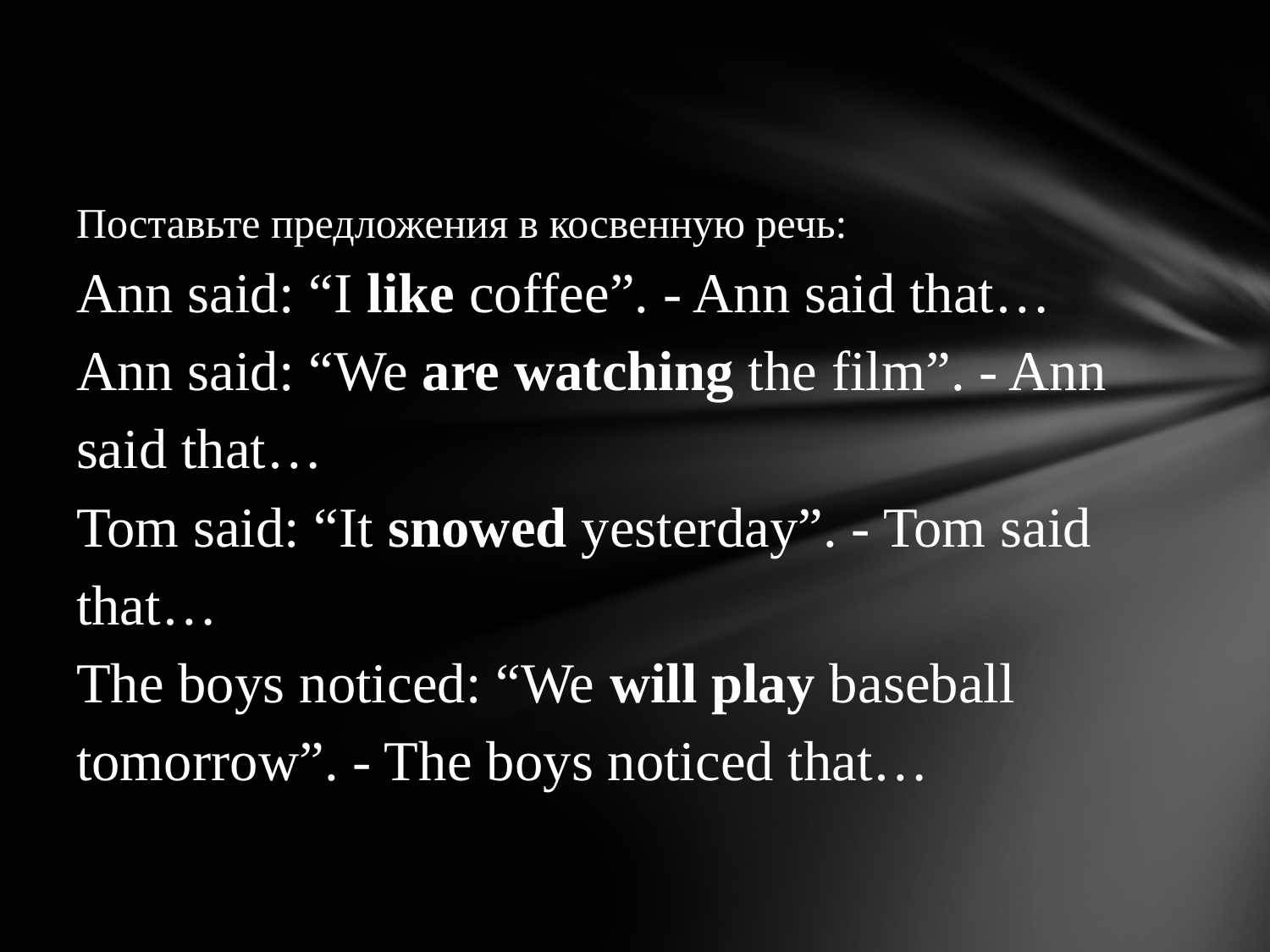

# Поставьте предложения в косвенную речь: Ann said: “I like coffee”. - Ann said that… Ann said: “We are watching the film”. - Ann said that… Tom said: “It snowed yesterday”. - Tom said that… The boys noticed: “We will play baseball tomorrow”. - The boys noticed that…